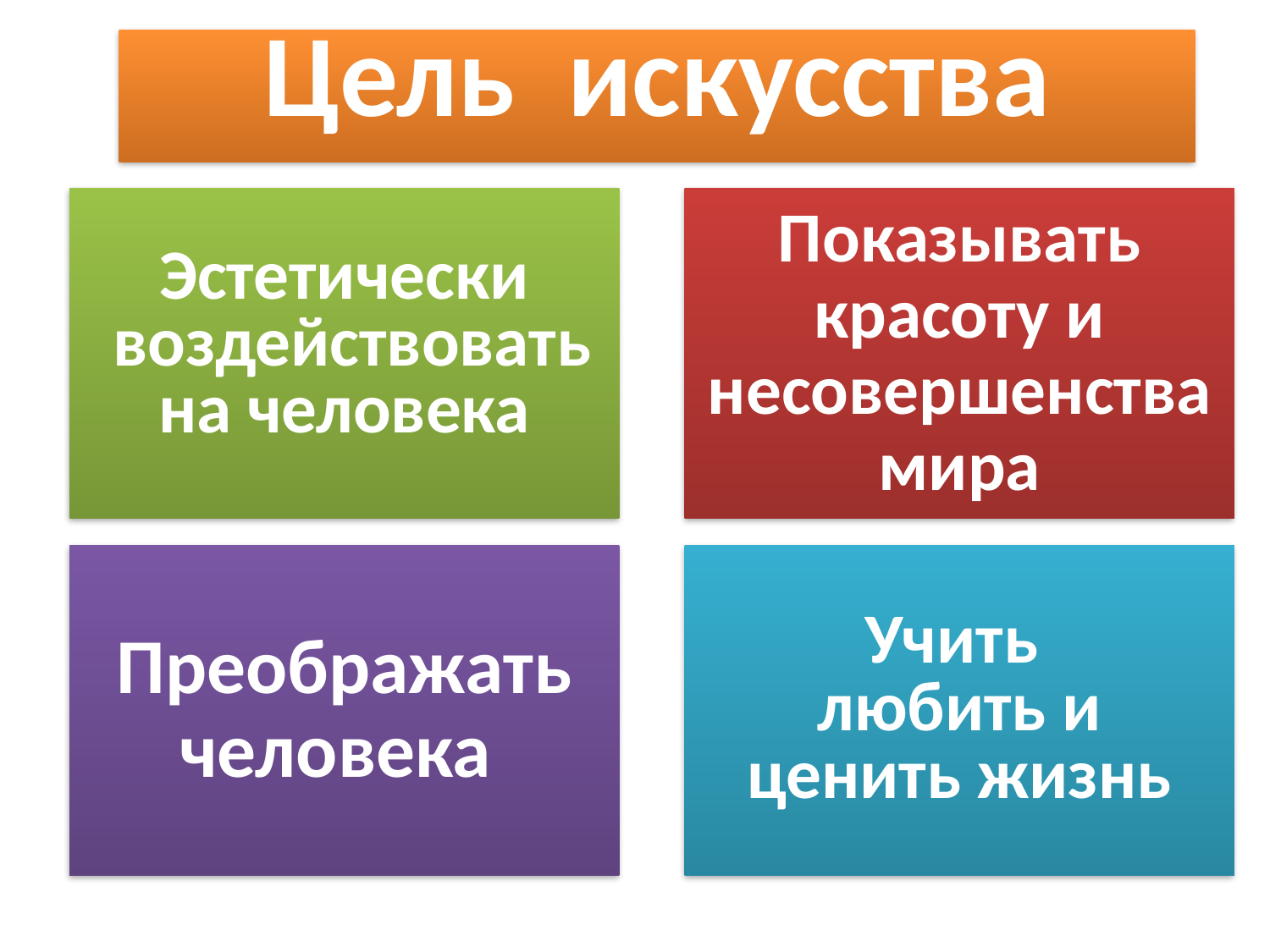

Показывать красоту и несовершенства мира
Эстетически
 воздействовать
на человека
Преображать человека
Учить
любить и ценить жизнь
Цель  искусства